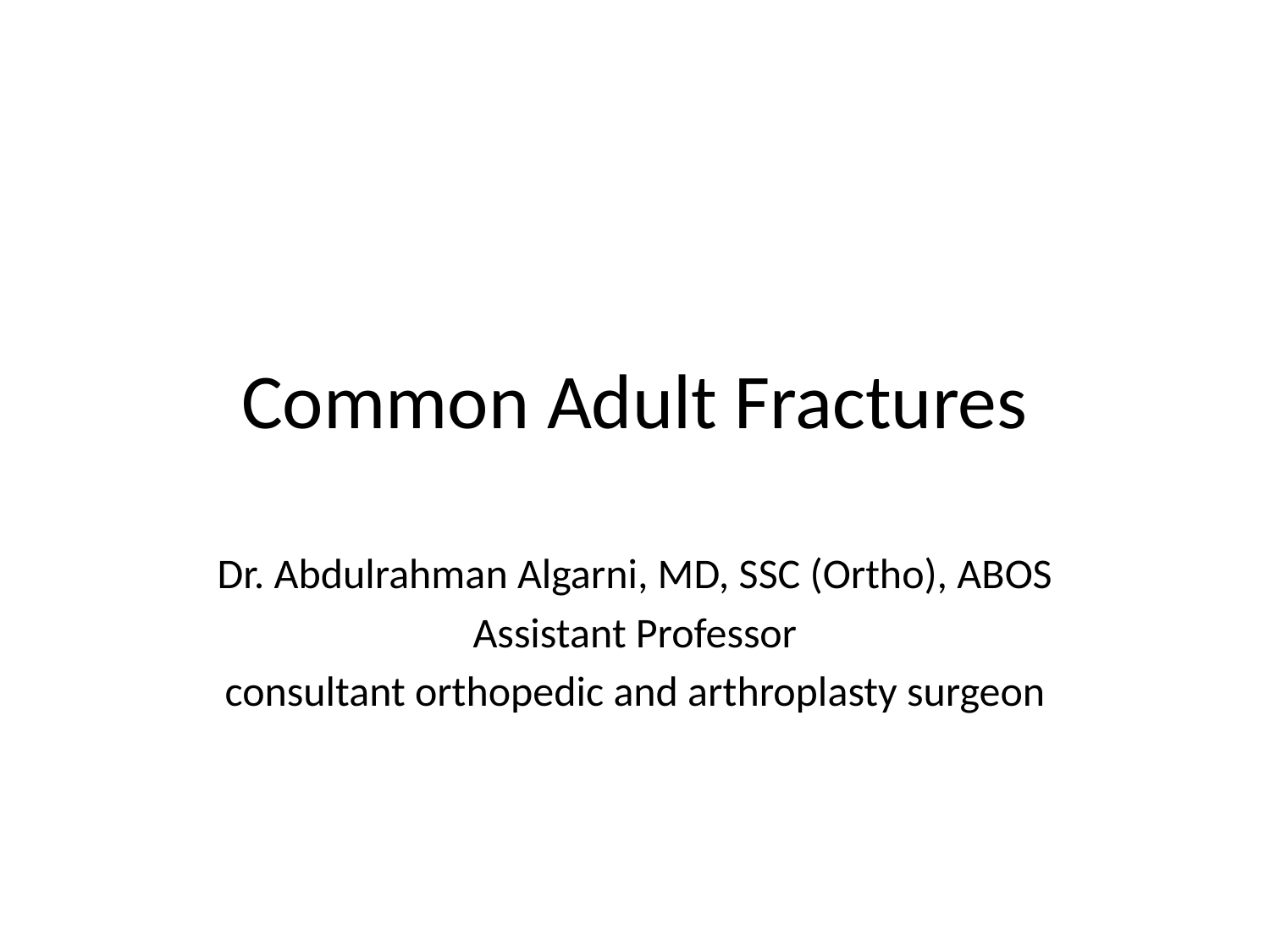

# Common Adult Fractures
Dr. Abdulrahman Algarni, MD, SSC (Ortho), ABOS
Assistant Professor
consultant orthopedic and arthroplasty surgeon